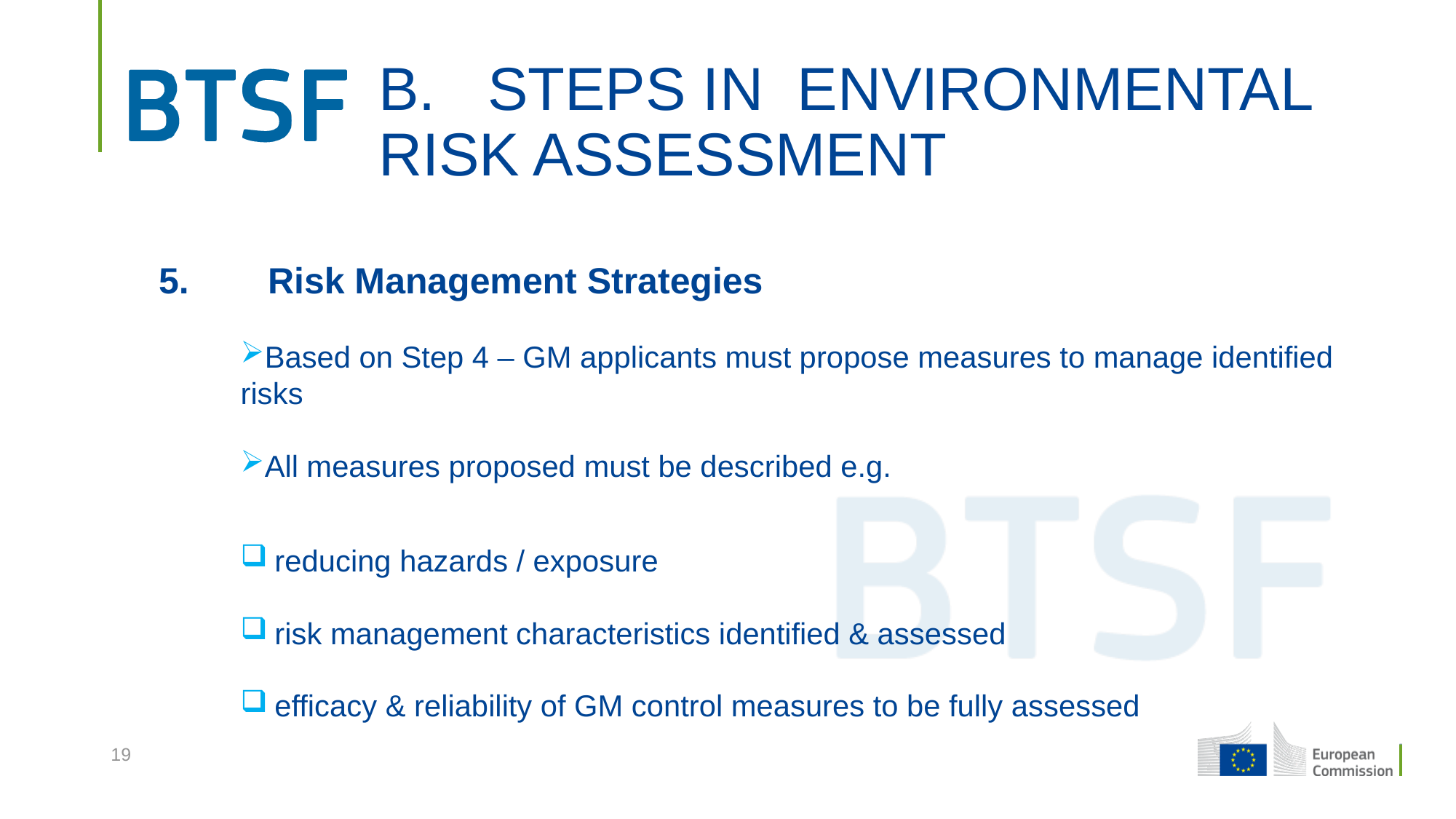

# B.	STEPS IN  ENVIRONMENTAL RISK ASSESSMENT

5.	Risk Management Strategies

Based on Step 4 – GM applicants must propose measures to manage identified risks

All measures proposed must be described e.g.

reducing hazards / exposure

risk management characteristics identified & assessed

efficacy & reliability of GM control measures to be fully assessed

19